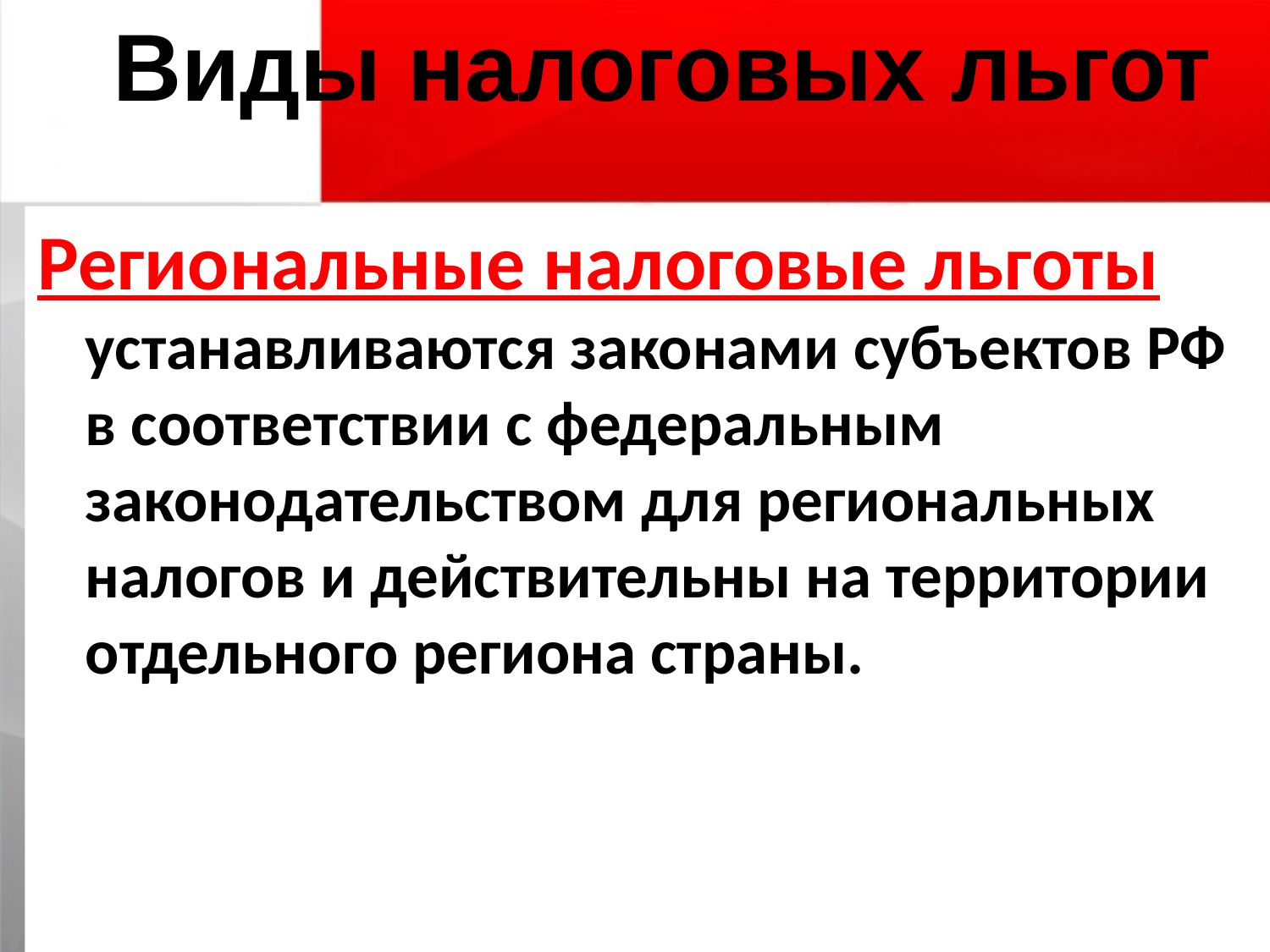

Виды налоговых льгот
Региональные налоговые льготы устанавливаются законами субъектов РФ в соответствии с федеральным законодательством для региональных налогов и действительны на территории отдельного региона страны.